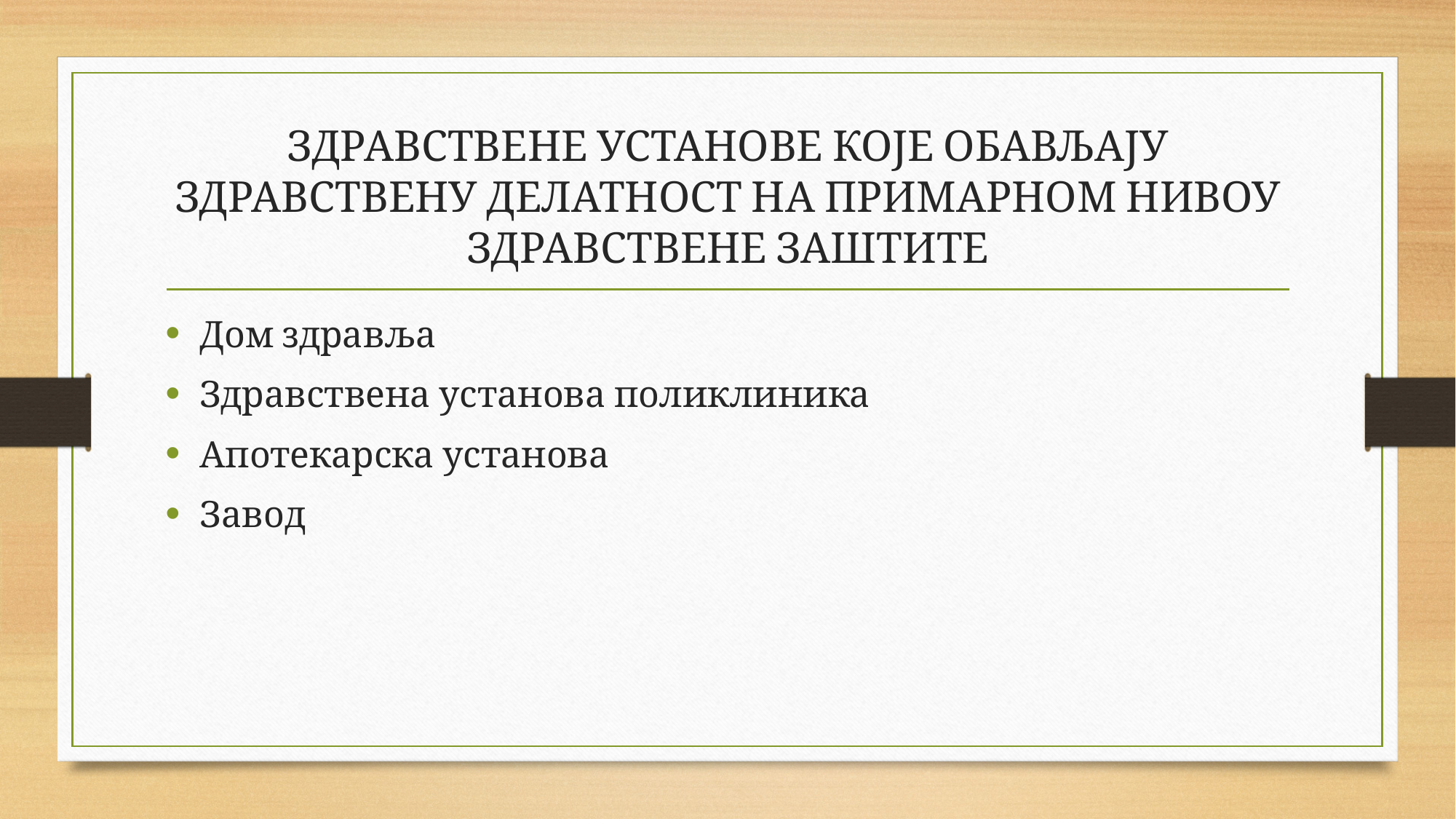

# ЗДРАВСТВЕНЕ УСТАНОВЕ КОЈЕ ОБАВЉАЈУ ЗДРАВСТВЕНУ ДЕЛАТНОСТ НА ПРИМАРНОМ НИВОУ ЗДРАВСТВЕНЕ ЗАШТИТЕ
Дом здравља
Здравствена установа поликлиника
Апотекарска установа
Завод